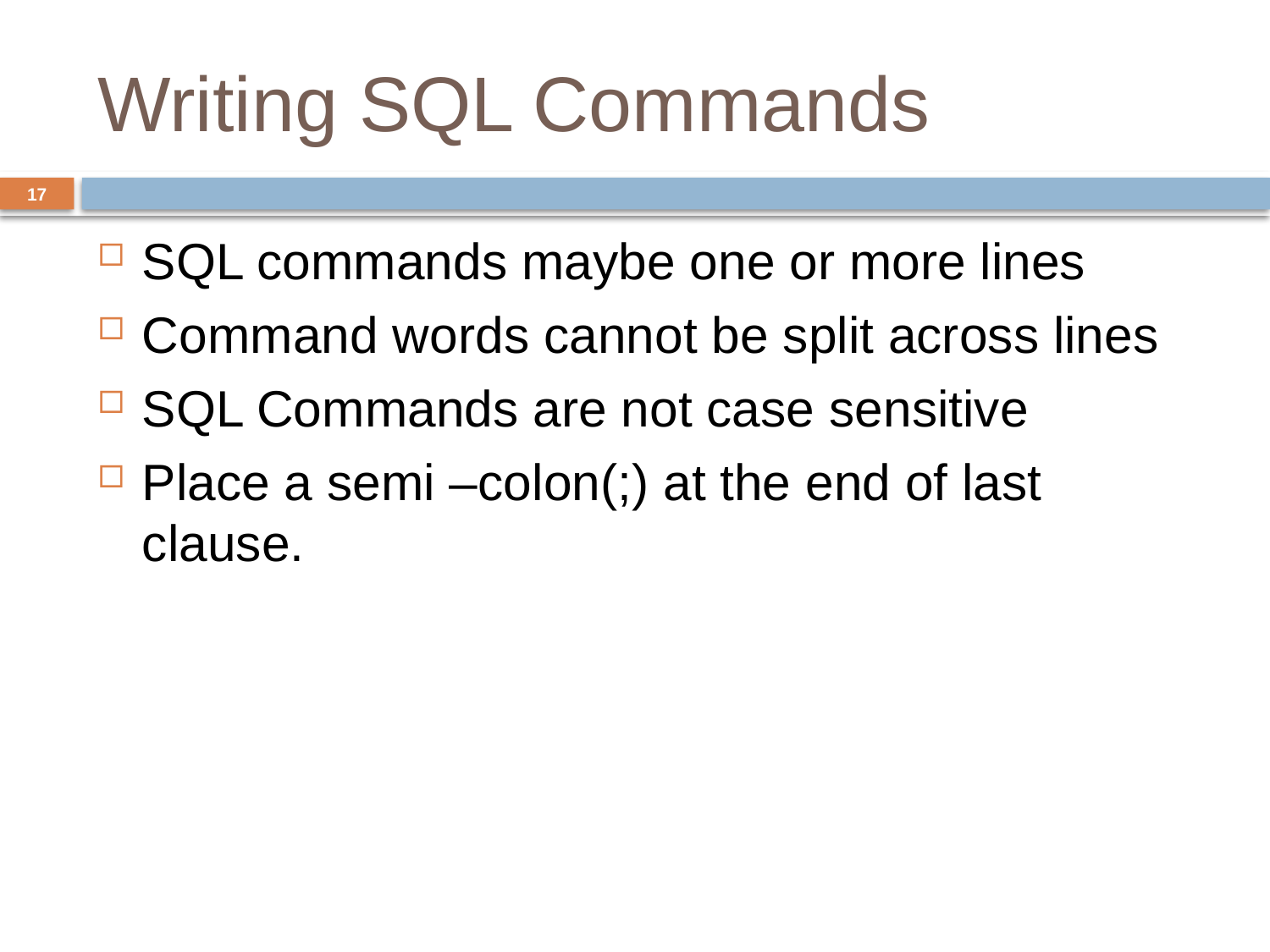

# Writing SQL Commands
17
SQL commands maybe one or more lines
Command words cannot be split across lines
SQL Commands are not case sensitive
Place a semi –colon(;) at the end of last clause.